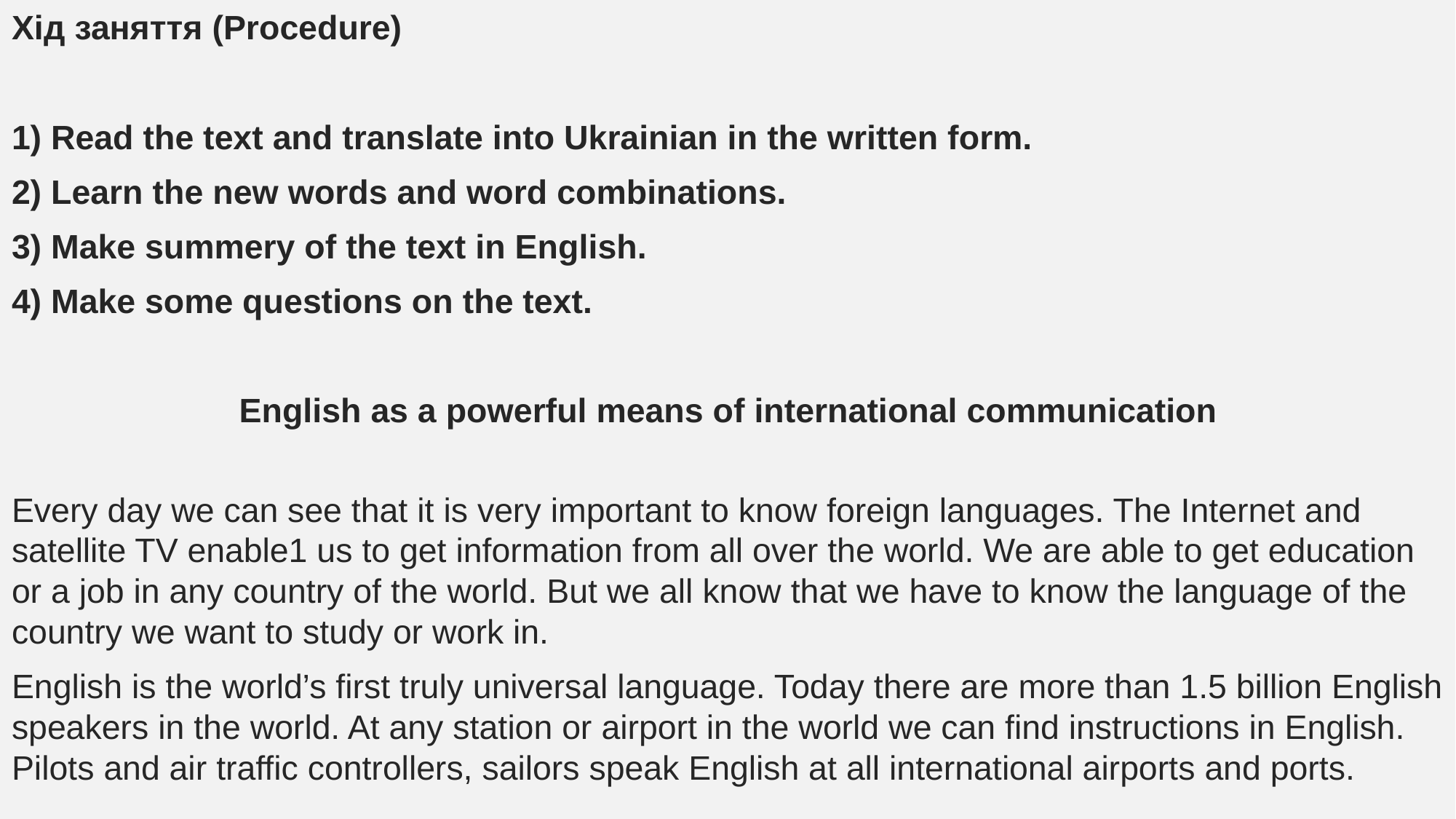

#
Хід заняття (Procedure)

1) Read the text and translate into Ukrainian in the written form.
2) Learn the new words and word combinations.
3) Make summery of the text in English.
4) Make some questions on the text.

English as a powerful means of international communication

Every day we can see that it is very important to know foreign languages. The Internet and satellite TV enable1 us to get information from all over the world. We are able to get education or a job in any country of the world. But we all know that we have to know the language of the country we want to study or work in.
English is the world’s first truly universal language. Today there are more than 1.5 billion English speakers in the world. At any station or airport in the world we can find instructions in English. Pilots and air traffic controllers, sailors speak English at all international airports and ports.